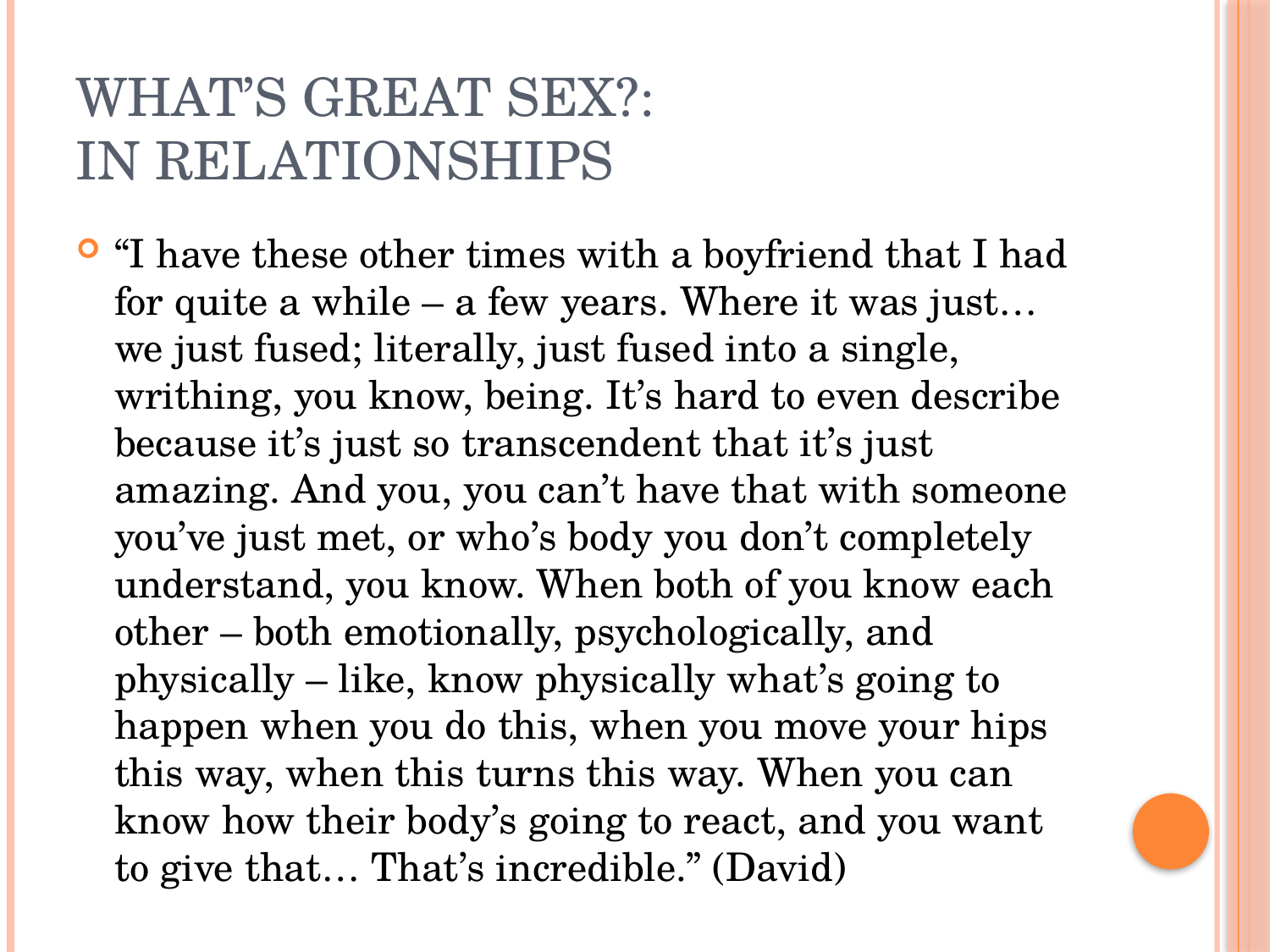

# What’s Great Sex?: In Relationships
“I have these other times with a boyfriend that I had for quite a while – a few years. Where it was just… we just fused; literally, just fused into a single, writhing, you know, being. It’s hard to even describe because it’s just so transcendent that it’s just amazing. And you, you can’t have that with someone you’ve just met, or who’s body you don’t completely understand, you know. When both of you know each other – both emotionally, psychologically, and physically – like, know physically what’s going to happen when you do this, when you move your hips this way, when this turns this way. When you can know how their body’s going to react, and you want to give that… That’s incredible.” (David)